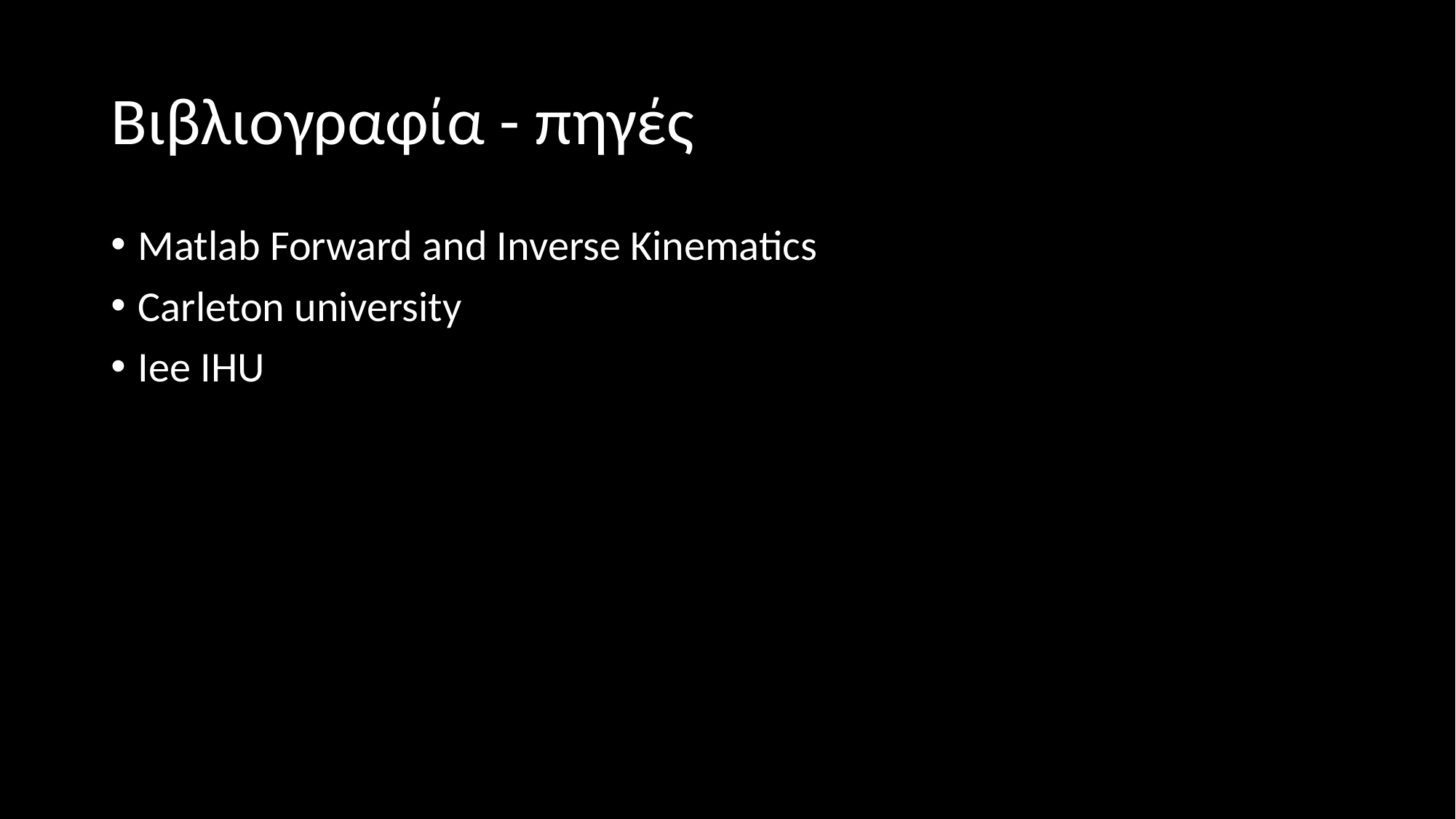

# Βιβλιογραφία - πηγές
Matlab Forward and Inverse Kinematics
Carleton university
Iee IHU